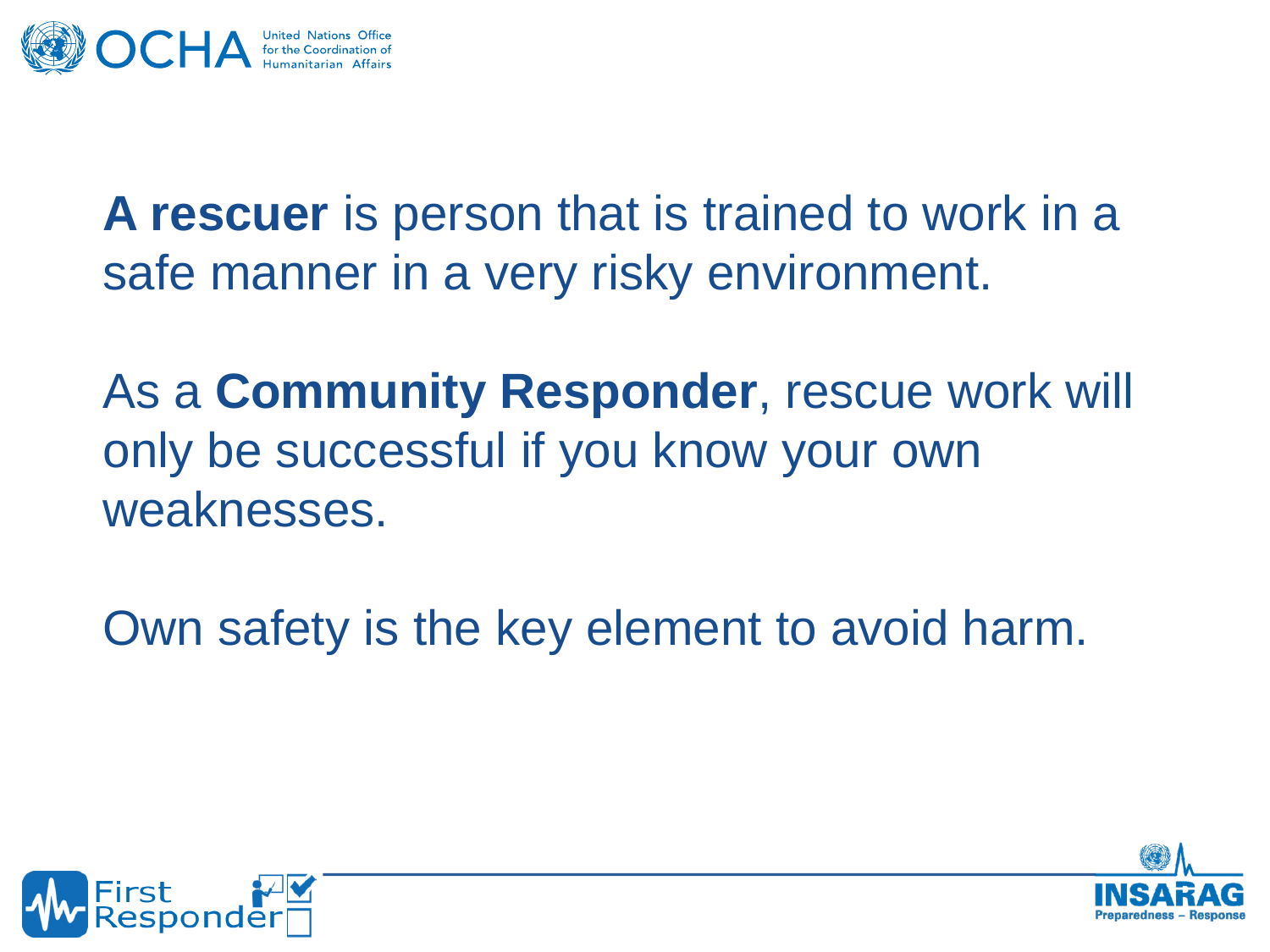

A rescuer is person that is trained to work in a safe manner in a very risky environment.

As a Community Responder, rescue work will only be successful if you know your own weaknesses.

Own safety is the key element to avoid harm.